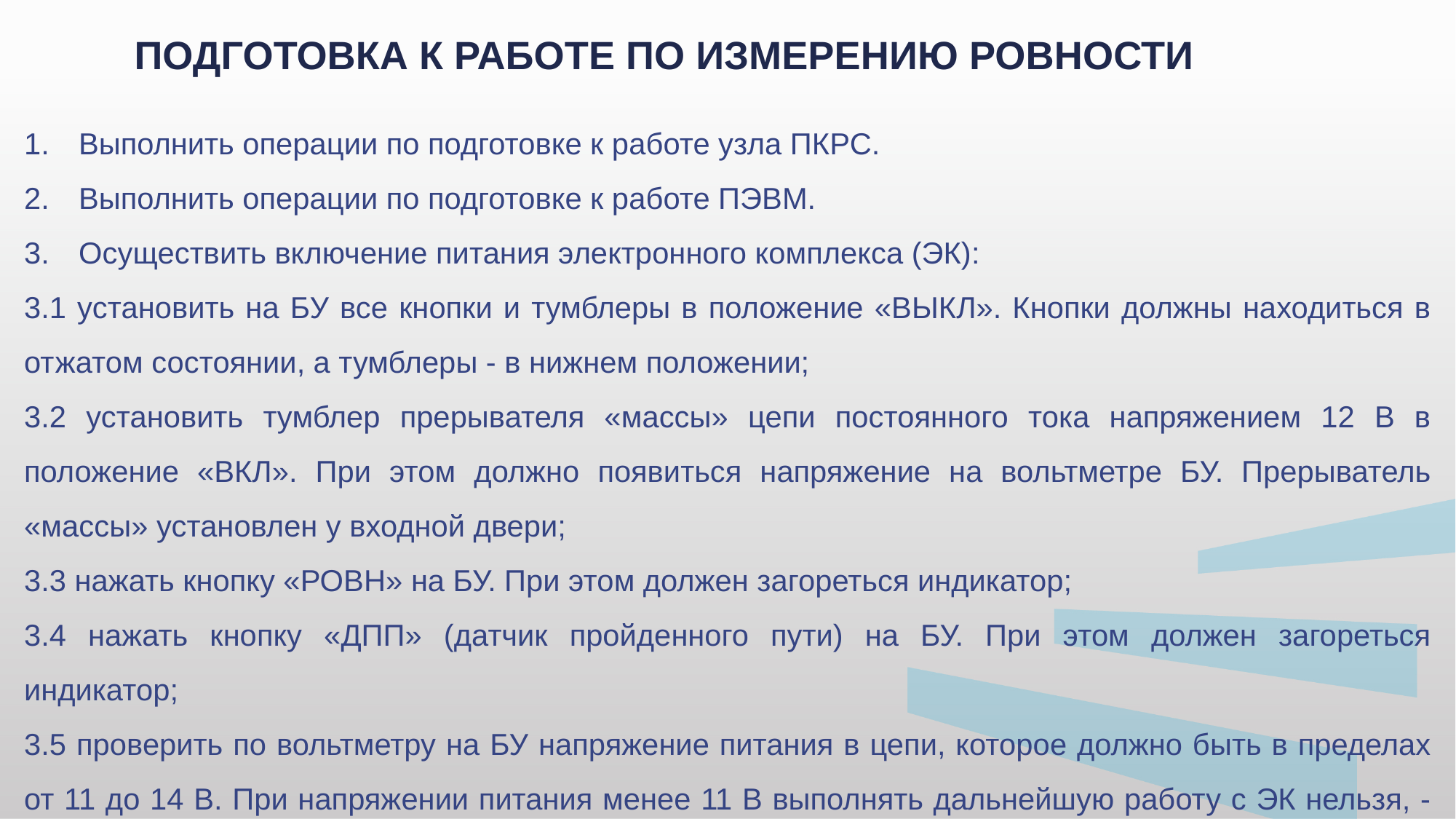

ПОДГОТОВКА К РАБОТЕ ПО ИЗМЕРЕНИЮ РОВНОСТИ
Выполнить операции по подготовке к работе узла ПКРС.
Выполнить операции по подготовке к работе ПЭВМ.
Осуществить включение питания электронного комплекса (ЭК):
3.1 установить на БУ все кнопки и тумблеры в положение «ВЫКЛ». Кнопки должны находиться в отжатом состоянии, а тумблеры - в нижнем положении;
3.2 установить тумблер прерывателя «массы» цепи постоянного тока напряжением 12 В в положение «ВКЛ». При этом должно появиться напряжение на вольтметре БУ. Прерыватель «массы» установлен у входной двери;
3.3 нажать кнопку «РОВН» на БУ. При этом должен загореться индикатор;
3.4 нажать кнопку «ДПП» (датчик пройденного пути) на БУ. При этом должен загореться индикатор;
3.5 проверить по вольтметру на БУ напряжение питания в цепи, которое должно быть в пределах от 11 до 14 В. При напряжении питания менее 11 В выполнять дальнейшую работу с ЭК нельзя, - требуется подзарядка аккумуляторной батареи;